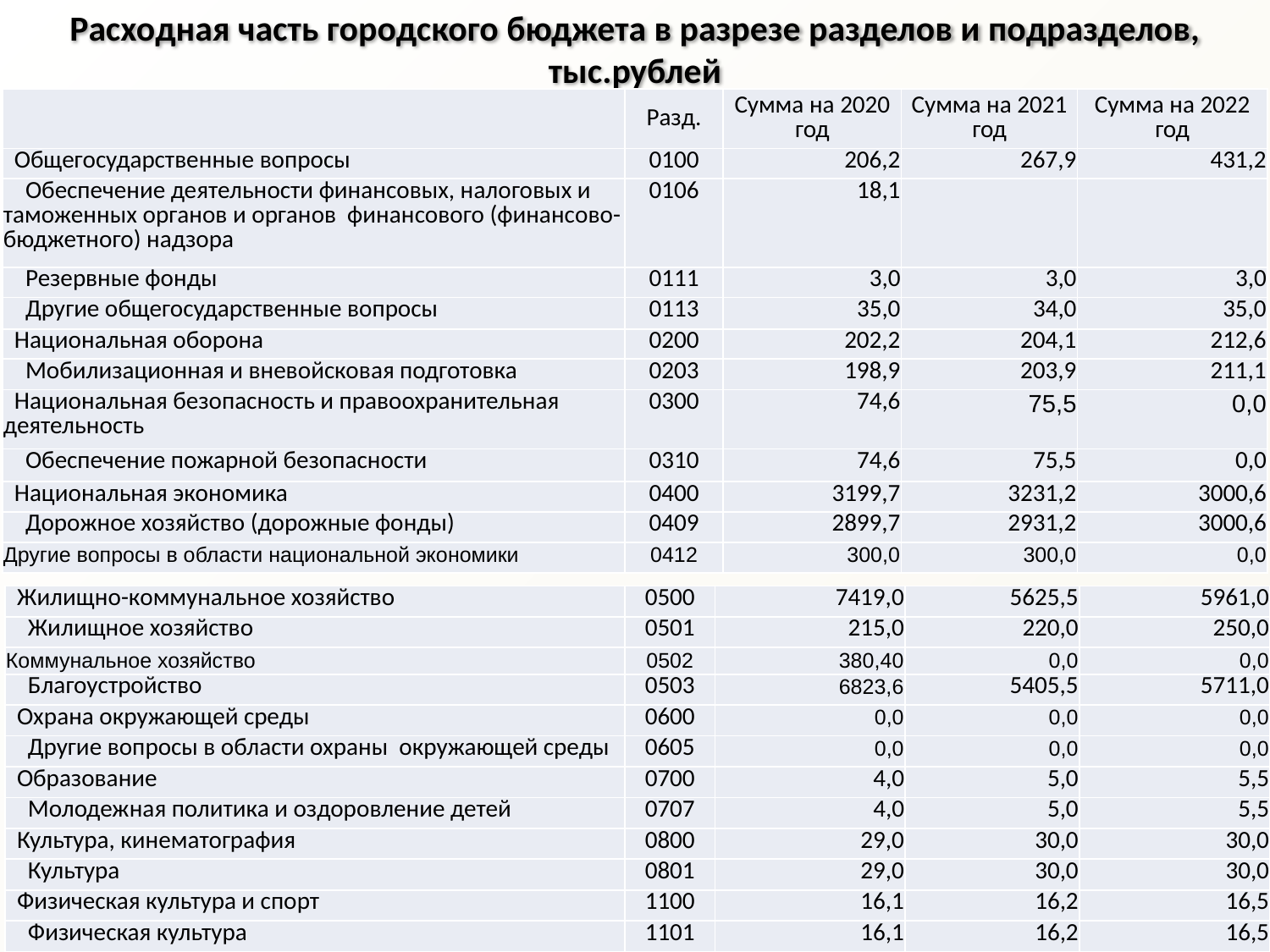

Расходная часть городского бюджета в разрезе разделов и подразделов, тыс.рублей
|  | Разд. | Сумма на 2020 год | Сумма на 2021 год | Сумма на 2022 год |
| --- | --- | --- | --- | --- |
| Общегосударственные вопросы | 0100 | 206,2 | 267,9 | 431,2 |
| Обеспечение деятельности финансовых, налоговых и таможенных органов и органов финансового (финансово-бюджетного) надзора | 0106 | 18,1 |  |  |
| Резервные фонды | 0111 | 3,0 | 3,0 | 3,0 |
| Другие общегосударственные вопросы | 0113 | 35,0 | 34,0 | 35,0 |
| Национальная оборона | 0200 | 202,2 | 204,1 | 212,6 |
| Мобилизационная и вневойсковая подготовка | 0203 | 198,9 | 203,9 | 211,1 |
| Национальная безопасность и правоохранительная деятельность | 0300 | 74,6 | 75,5 | 0,0 |
| Обеспечение пожарной безопасности | 0310 | 74,6 | 75,5 | 0,0 |
| Национальная экономика | 0400 | 3199,7 | 3231,2 | 3000,6 |
| Дорожное хозяйство (дорожные фонды) | 0409 | 2899,7 | 2931,2 | 3000,6 |
| Другие вопросы в области национальной экономики | 0412 | 300,0 | 300,0 | 0,0 |
| Жилищно-коммунальное хозяйство | 0500 | 7419,0 | 5625,5 | 5961,0 |
| --- | --- | --- | --- | --- |
| Жилищное хозяйство | 0501 | 215,0 | 220,0 | 250,0 |
| Коммунальное хозяйство | 0502 | 380,40 | 0,0 | 0,0 |
| Благоустройство | 0503 | 6823,6 | 5405,5 | 5711,0 |
| Охрана окружающей среды | 0600 | 0,0 | 0,0 | 0,0 |
| Другие вопросы в области охраны окружающей среды | 0605 | 0,0 | 0,0 | 0,0 |
| Образование | 0700 | 4,0 | 5,0 | 5,5 |
| Молодежная политика и оздоровление детей | 0707 | 4,0 | 5,0 | 5,5 |
| Культура, кинематография | 0800 | 29,0 | 30,0 | 30,0 |
| Культура | 0801 | 29,0 | 30,0 | 30,0 |
| Физическая культура и спорт | 1100 | 16,1 | 16,2 | 16,5 |
| Физическая культура | 1101 | 16,1 | 16,2 | 16,5 |
23